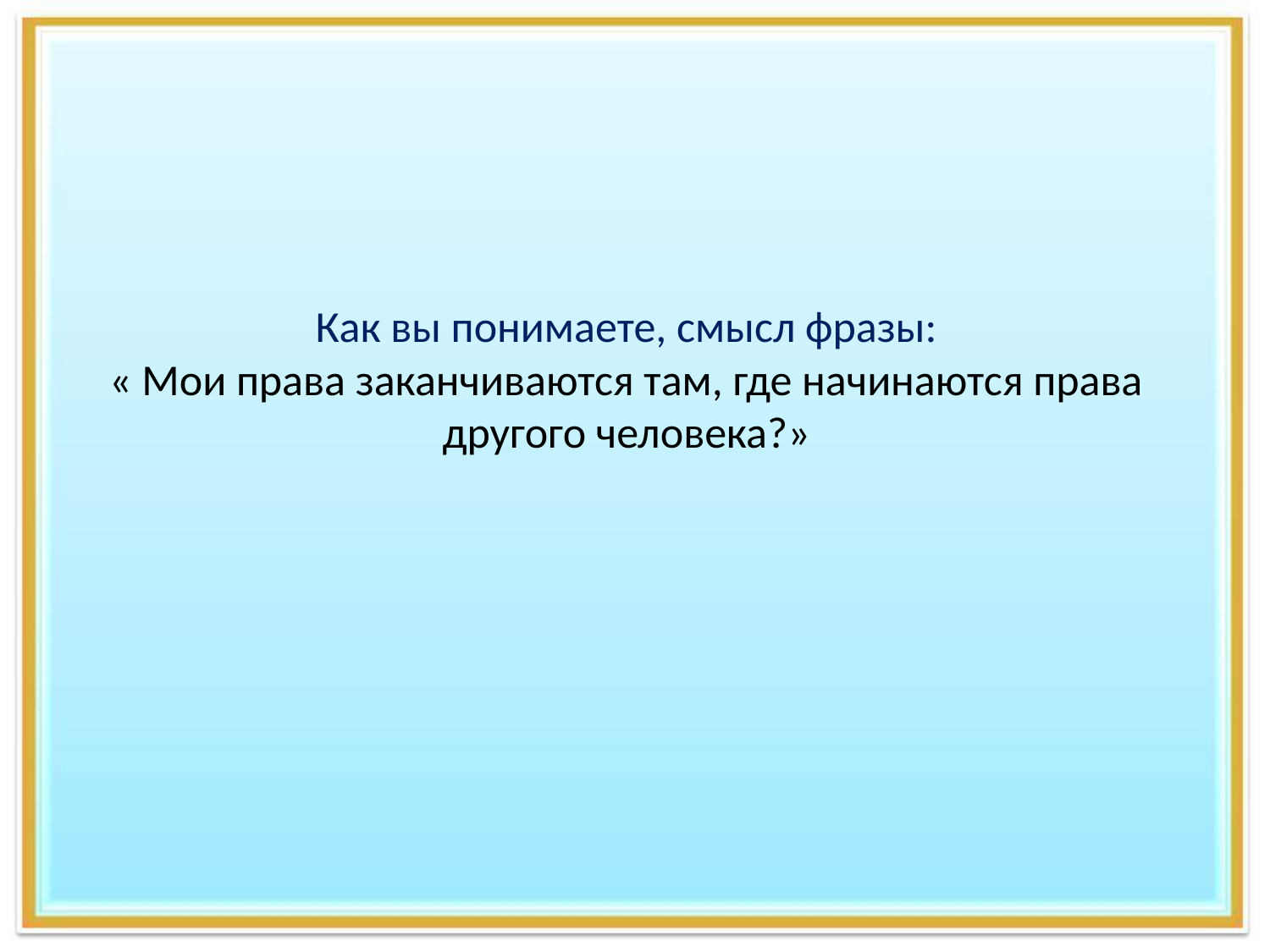

# Как вы понимаете, смысл фразы: « Мои права заканчиваются там, где начинаются права другого человека?»